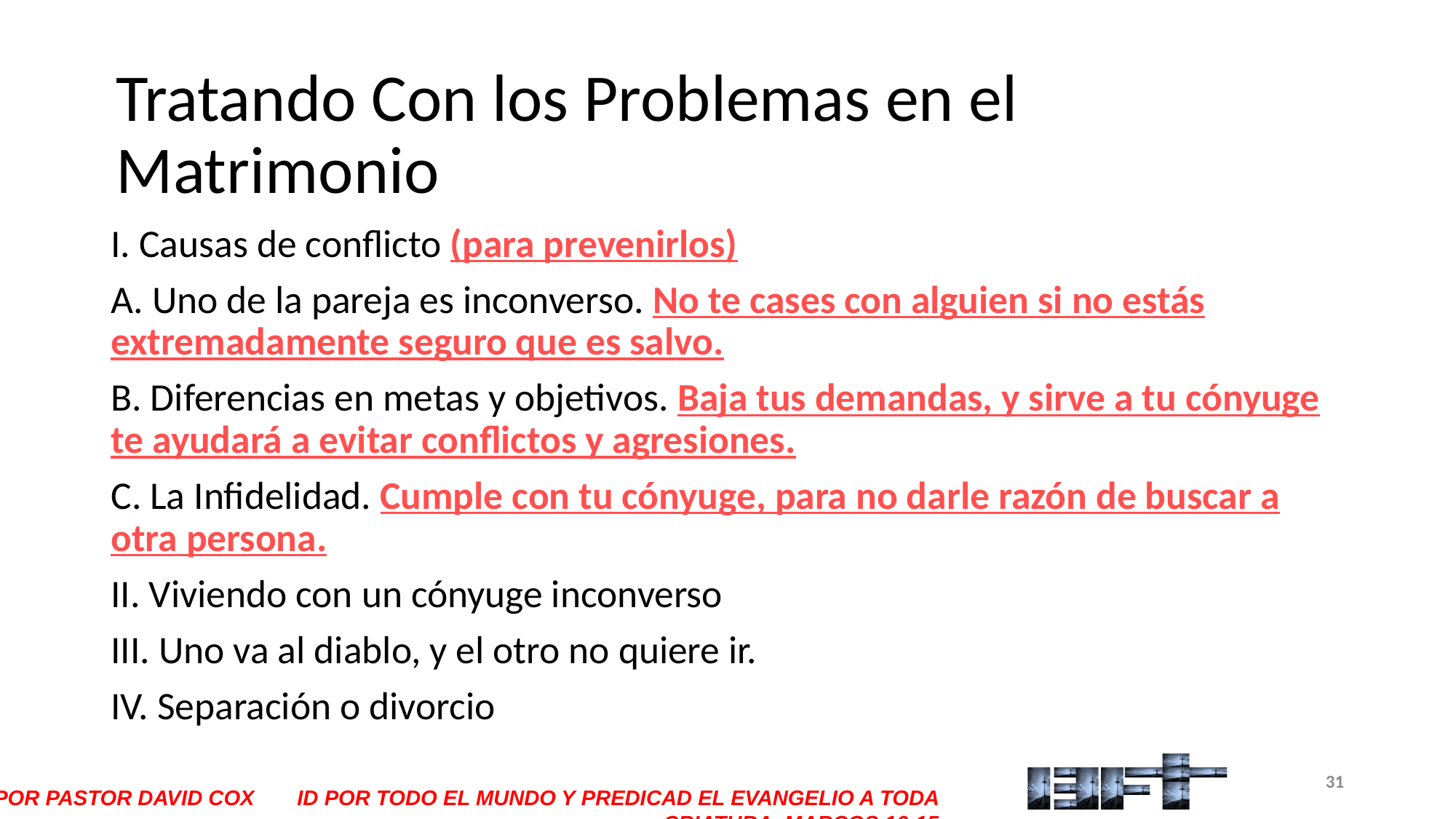

# Tratando Con los Problemas en el Matrimonio
I. Causas de conflicto (para prevenirlos)
A. Uno de la pareja es inconverso. No te cases con alguien si no estás extremadamente seguro que es salvo.
B. Diferencias en metas y objetivos. Baja tus demandas, y sirve a tu cónyuge te ayudará a evitar conflictos y agresiones.
C. La Infidelidad. Cumple con tu cónyuge, para no darle razón de buscar a otra persona.
II. Viviendo con un cónyuge inconverso
III. Uno va al diablo, y el otro no quiere ir.
IV. Separación o divorcio

31
ID POR TODO EL MUNDO Y PREDICAD EL EVANGELIO A TODA CRIATURA. MARCOS 16:15
POR PASTOR DAVID COX